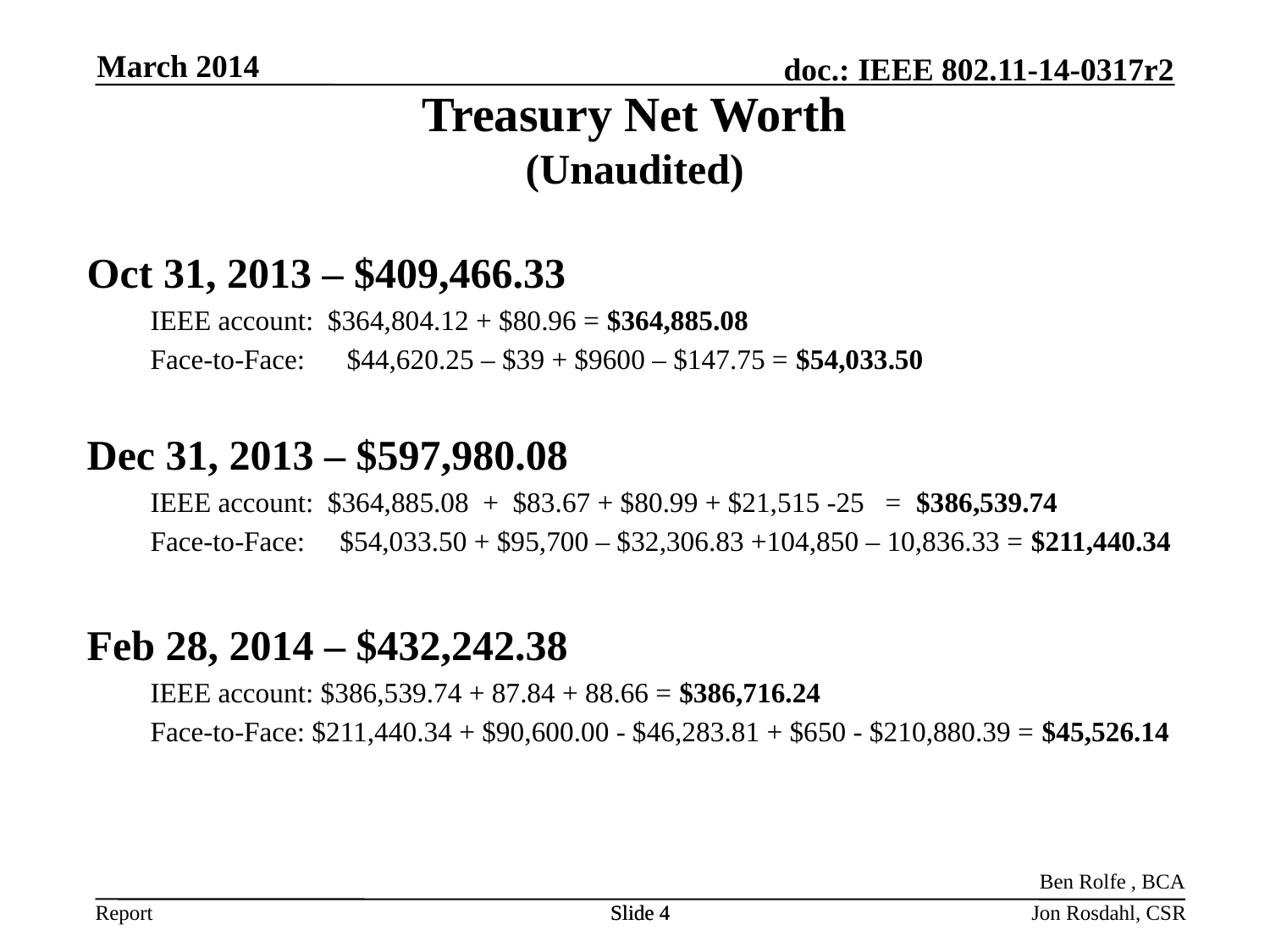

March 2014
Treasury Net Worth
(Unaudited)

Oct 31, 2013 – $409,466.33
IEEE account:  $364,804.12 + $80.96 = $364,885.08
Face-to-Face:      $44,620.25 – $39 + $9600 – $147.75 = $54,033.50

Dec 31, 2013 – $597,980.08
IEEE account:  $364,885.08  +  $83.67 + $80.99 + $21,515 -25   =  $386,539.74
Face-to-Face:     $54,033.50 + $95,700 – $32,306.83 +104,850 – 10,836.33 = $211,440.34

Feb 28, 2014 – $432,242.38
IEEE account: $386,539.74 + 87.84 + 88.66 = $386,716.24
Face-to-Face: $211,440.34 + $90,600.00 - $46,283.81 + $650 - $210,880.39 = $45,526.14

Ben Rolfe , BCA
Slide 4
Slide 4
Jon Rosdahl, CSR